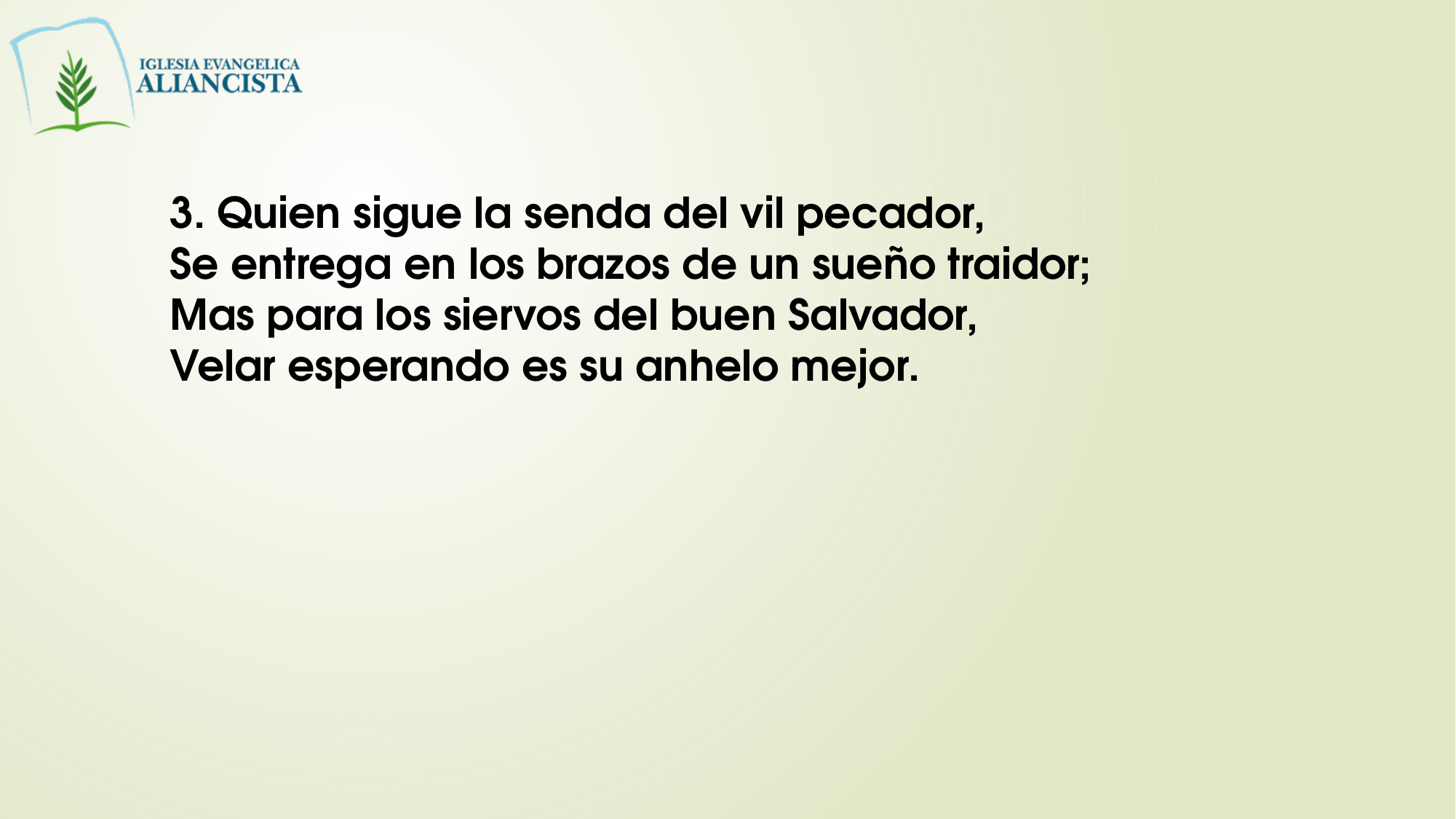

3. Quien sigue la senda del vil pecador,
Se entrega en los brazos de un sueño traidor;
Mas para los siervos del buen Salvador,
Velar esperando es su anhelo mejor.